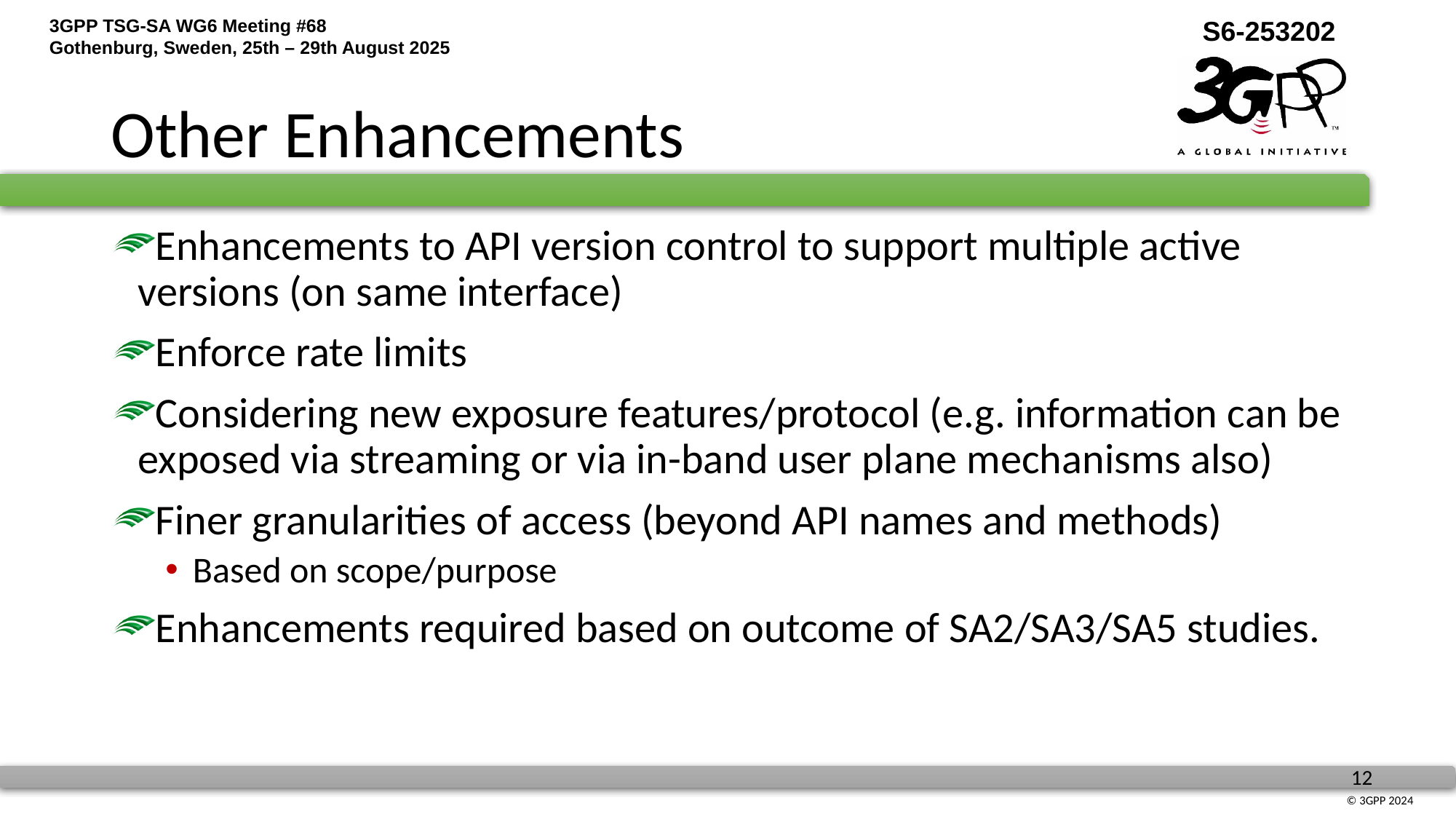

# Other Enhancements
Enhancements to API version control to support multiple active versions (on same interface)
Enforce rate limits
Considering new exposure features/protocol (e.g. information can be exposed via streaming or via in-band user plane mechanisms also)
Finer granularities of access (beyond API names and methods)
Based on scope/purpose
Enhancements required based on outcome of SA2/SA3/SA5 studies.